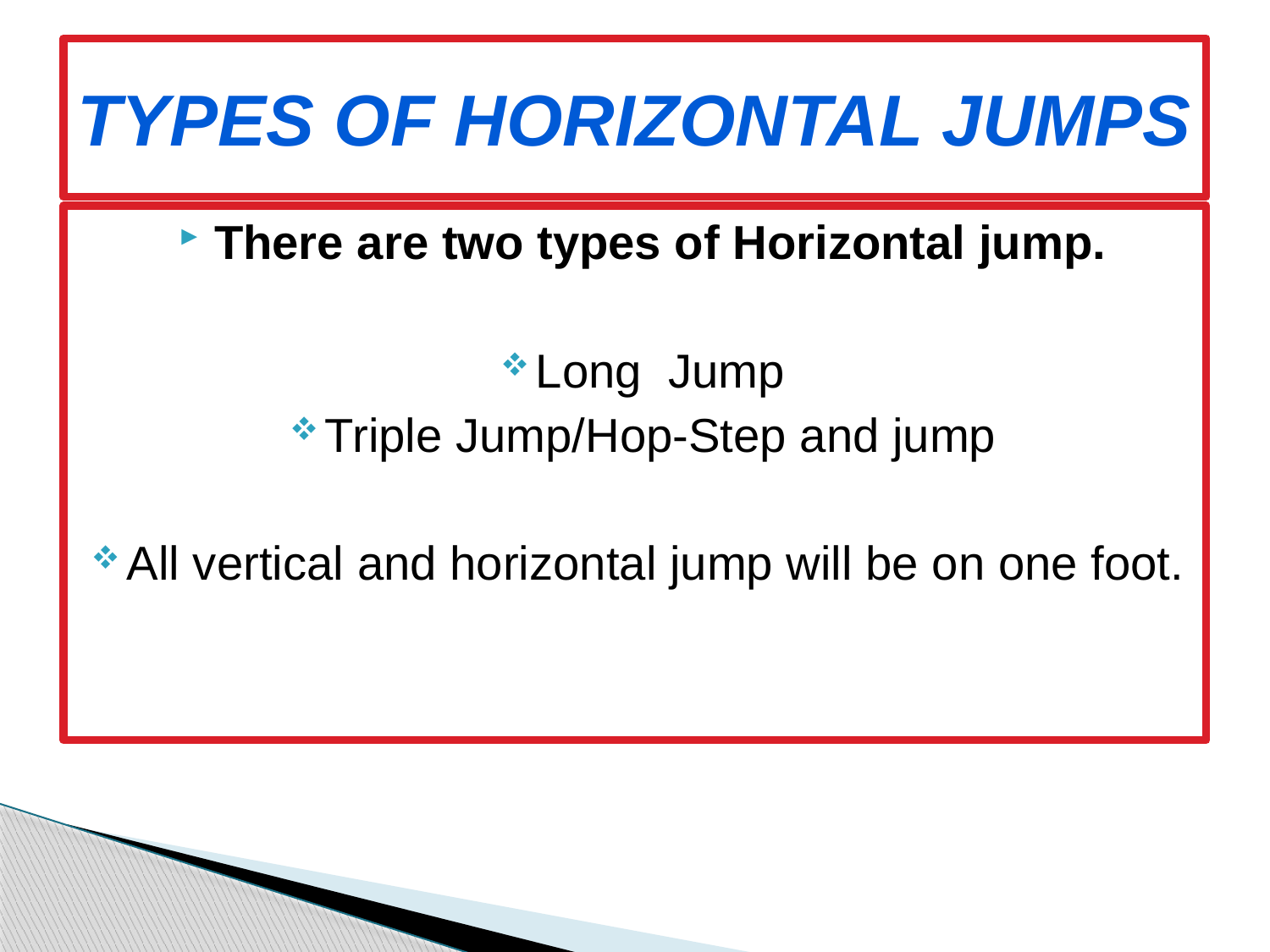

# Types of Horizontal Jumps
There are two types of Horizontal jump.

Long  Jump
Triple Jump/Hop-Step and jump

All vertical and horizontal jump will be on one foot.